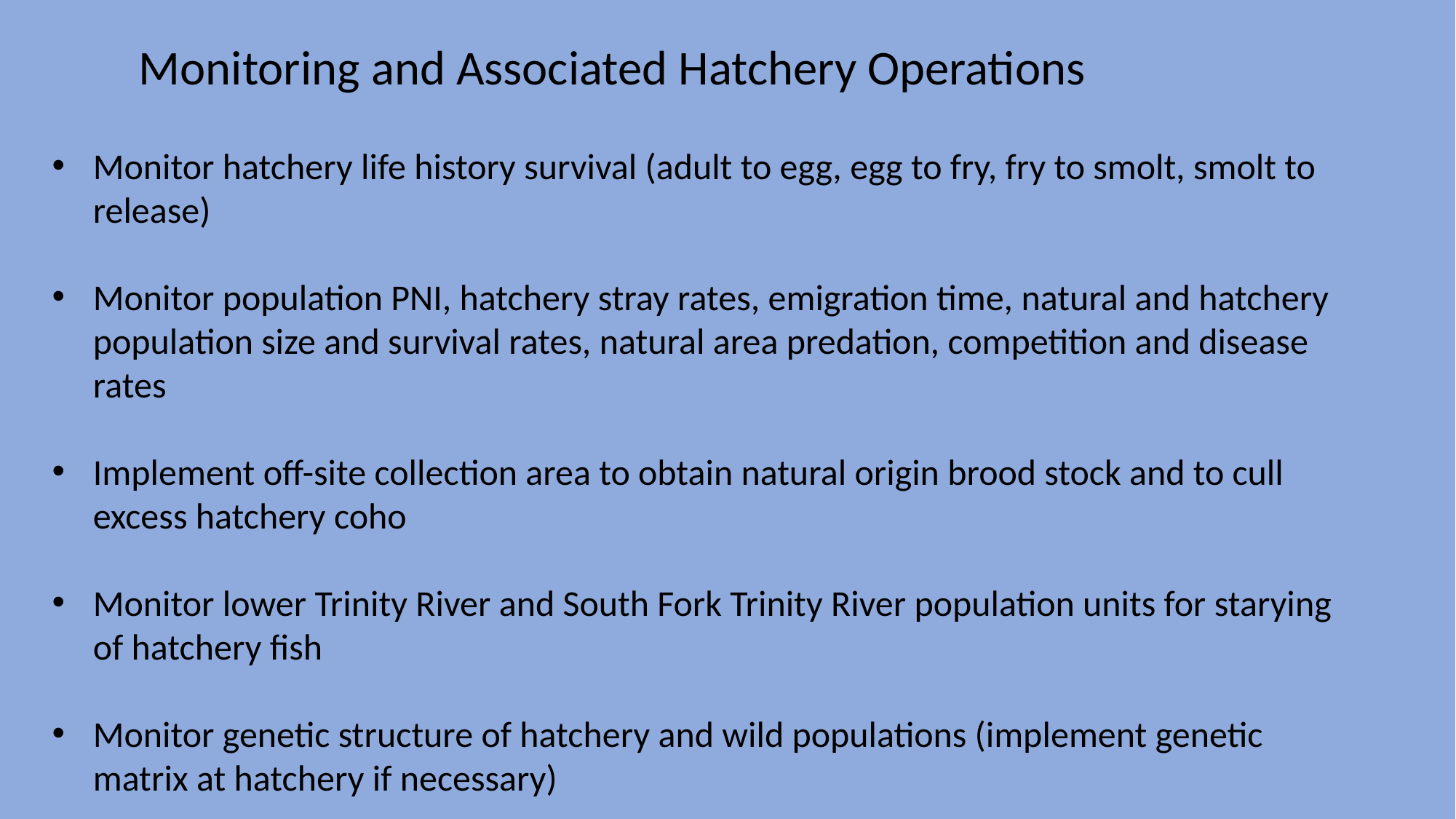

Monitoring and Associated Hatchery Operations
Monitor hatchery life history survival (adult to egg, egg to fry, fry to smolt, smolt to release)

Monitor population PNI, hatchery stray rates, emigration time, natural and hatchery population size and survival rates, natural area predation, competition and disease rates

Implement off-site collection area to obtain natural origin brood stock and to cull excess hatchery coho

Monitor lower Trinity River and South Fork Trinity River population units for starying of hatchery fish

Monitor genetic structure of hatchery and wild populations (implement genetic matrix at hatchery if necessary)